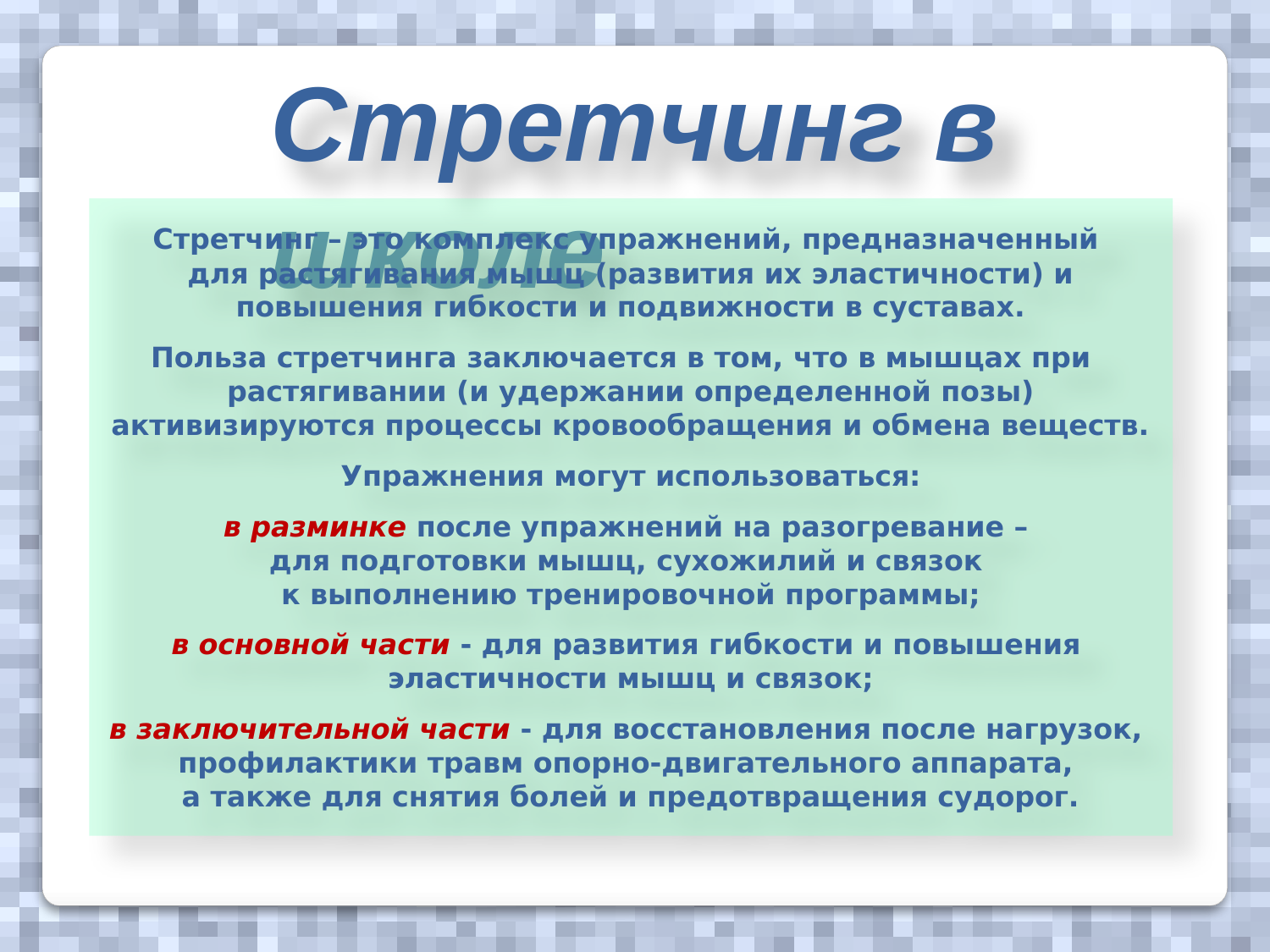

Стретчинг в школе

Стретчинг – это комплекс упражнений, предназначенный
для растягивания мышц (развития их эластичности) и повышения гибкости и подвижности в суставах.

Польза стретчинга заключается в том, что в мышцах при
растягивании (и удержании определенной позы) активизируются процессы кровообращения и обмена веществ.

Упражнения могут использоваться:

в разминке после упражнений на разогревание –
для подготовки мышц, сухожилий и связок
к выполнению тренировочной программы;

в основной части - для развития гибкости и повышения
эластичности мышц и связок;

в заключительной части - для восстановления после нагрузок,
профилактики травм опорно-двигательного аппарата,
а также для снятия болей и предотвращения судорог.